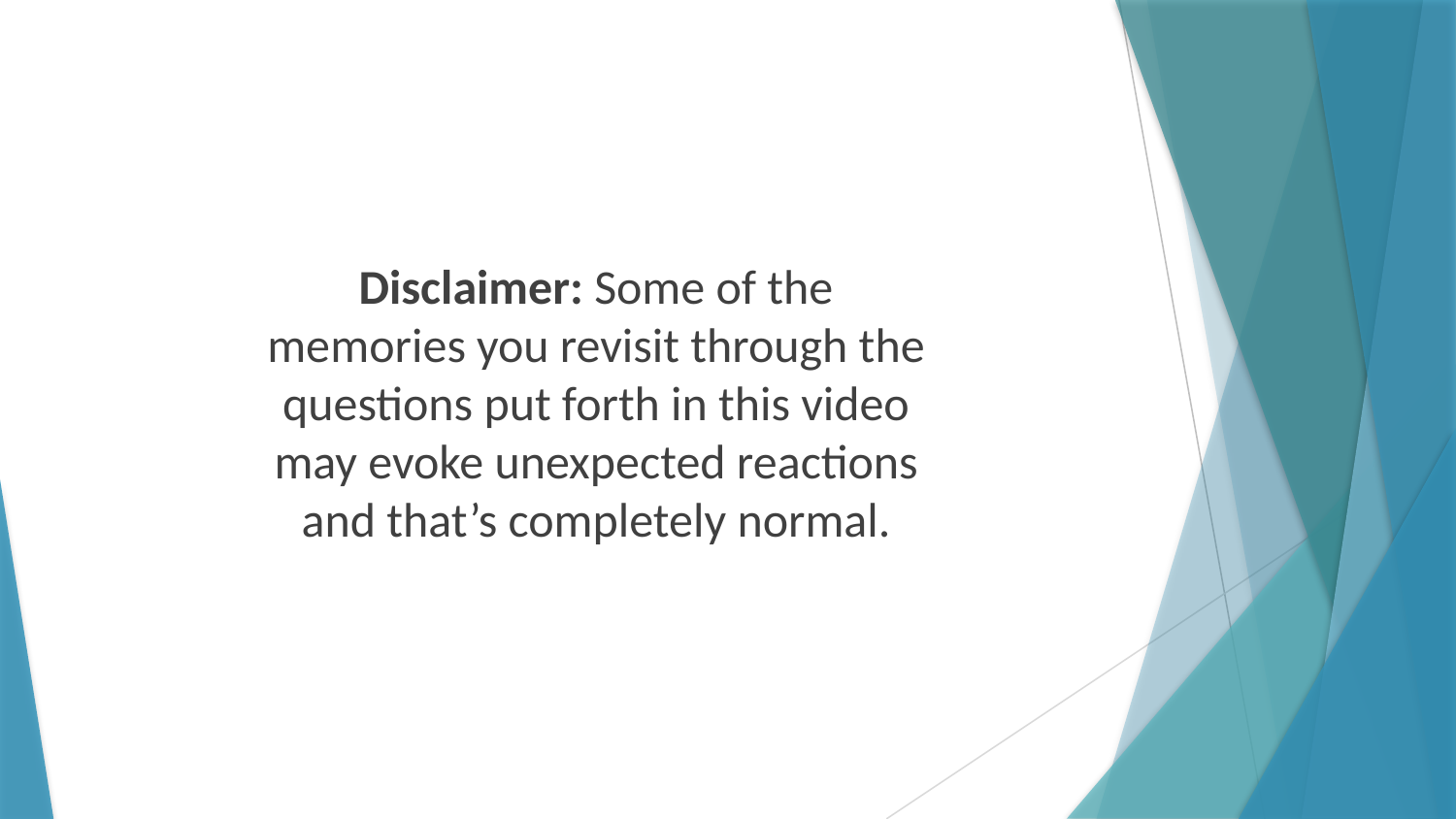

Disclaimer: Some of the memories you revisit through the questions put forth in this video may evoke unexpected reactions and that’s completely normal.